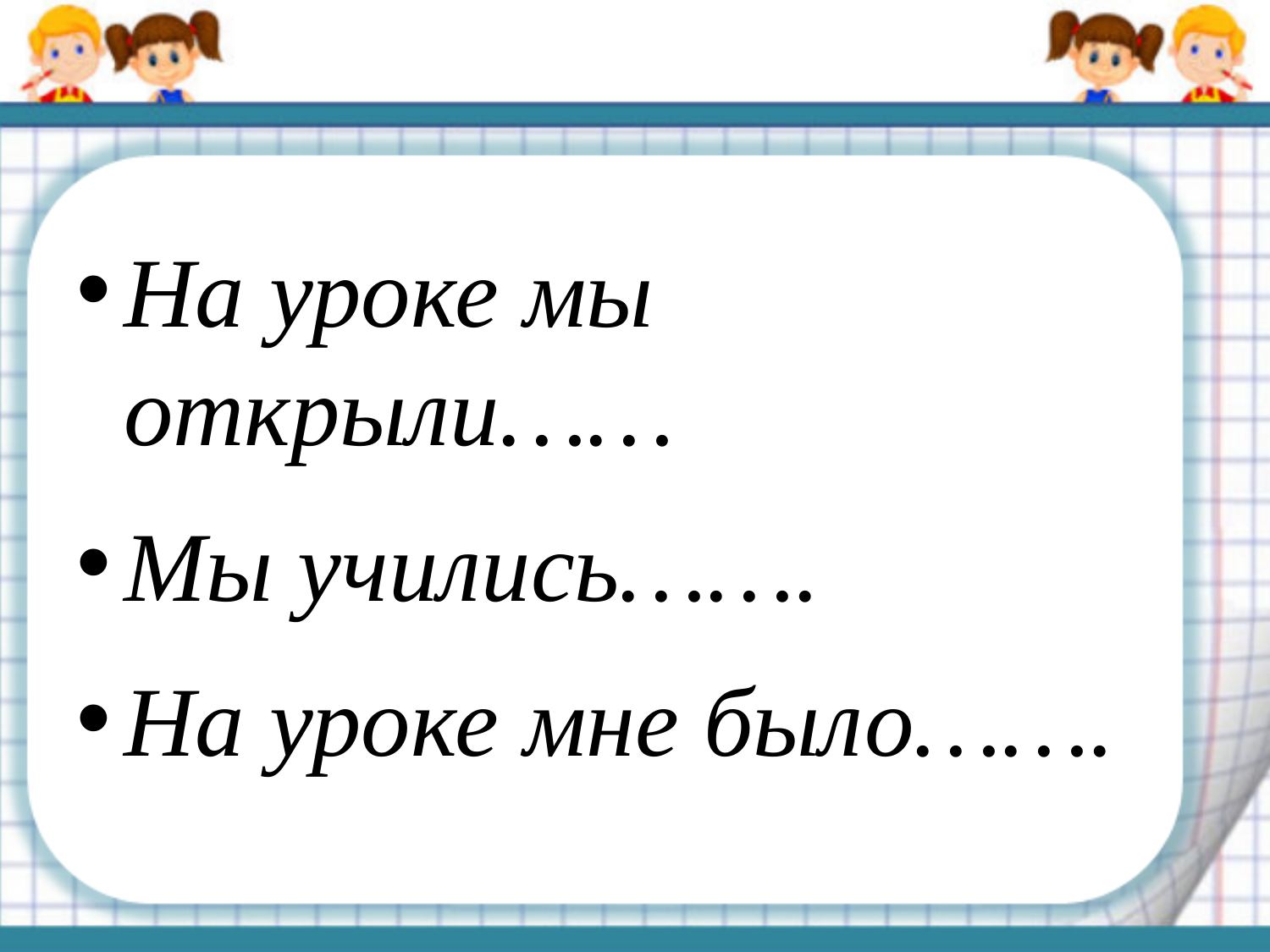

На уроке мы открыли……
Мы учились…….
На уроке мне было…….